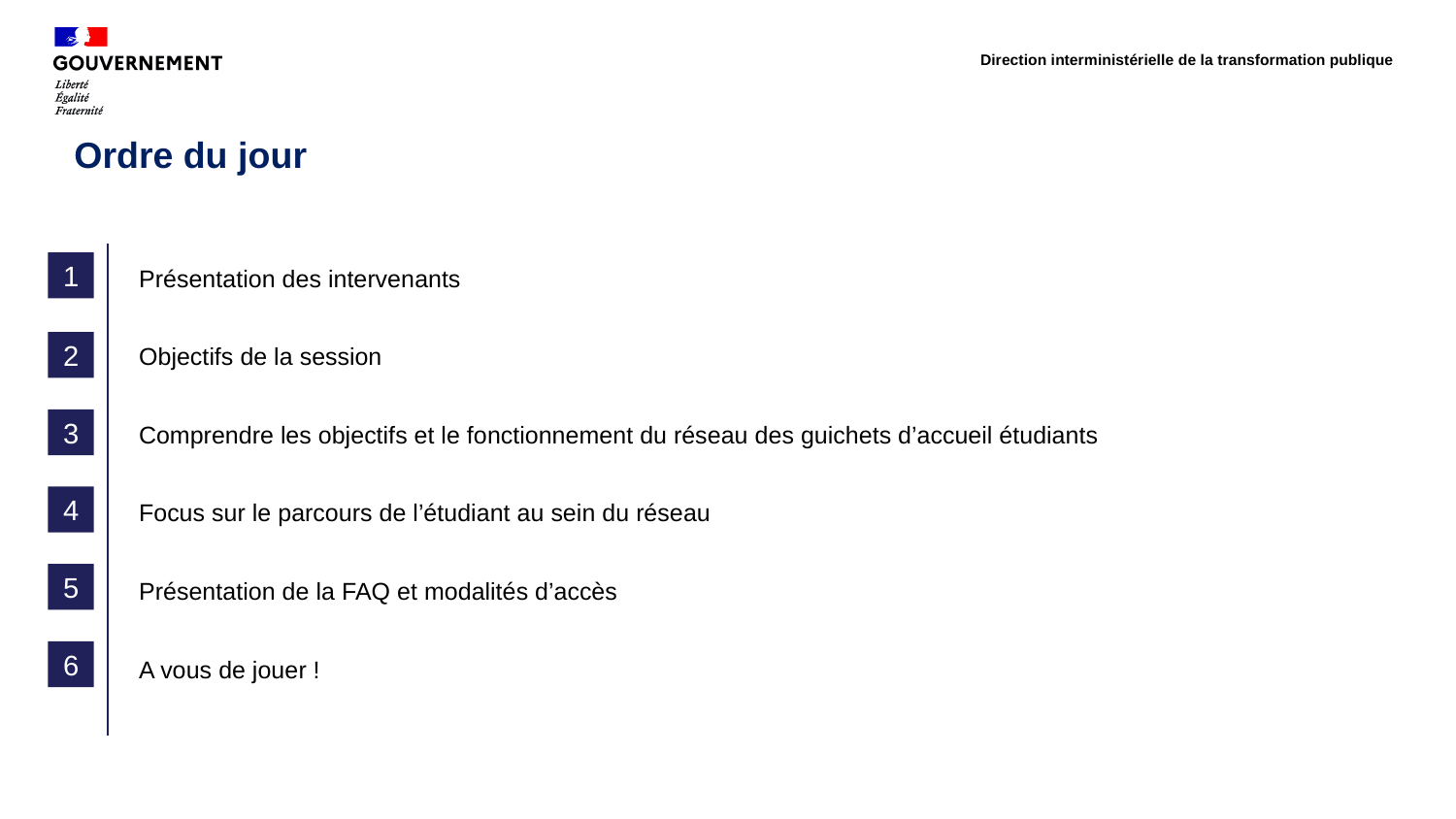

Direction interministérielle de la transformation publique
# Ordre du jour
1
Présentation des intervenants

Objectifs de la session

Comprendre les objectifs et le fonctionnement du réseau des guichets d’accueil étudiants

Focus sur le parcours de l’étudiant au sein du réseau

Présentation de la FAQ et modalités d’accès

A vous de jouer !
2
3
4
5
6